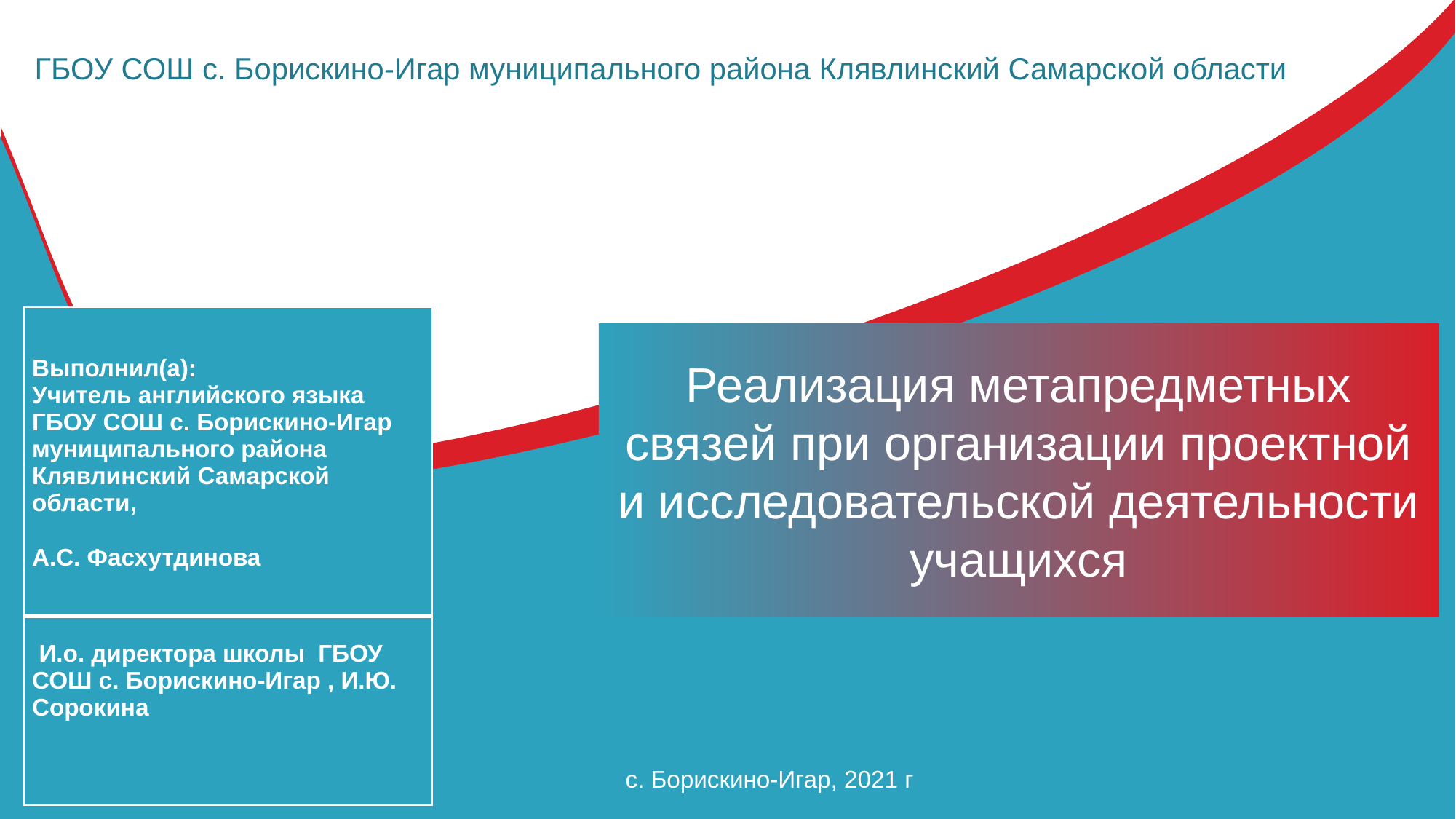

ГБОУ СОШ с. Борискино-Игар муниципального района Клявлинский Самарской области
| Выполнил(а): Учитель английского языка ГБОУ СОШ с. Борискино-Игар муниципального района Клявлинский Самарской области, А.С. Фасхутдинова |
| --- |
| И.о. директора школы ГБОУ СОШ с. Борискино-Игар , И.Ю. Сорокина |
Реализация метапредметных связей при организации проектной и исследовательской деятельности учащихся
с. Борискино-Игар, 2021 г